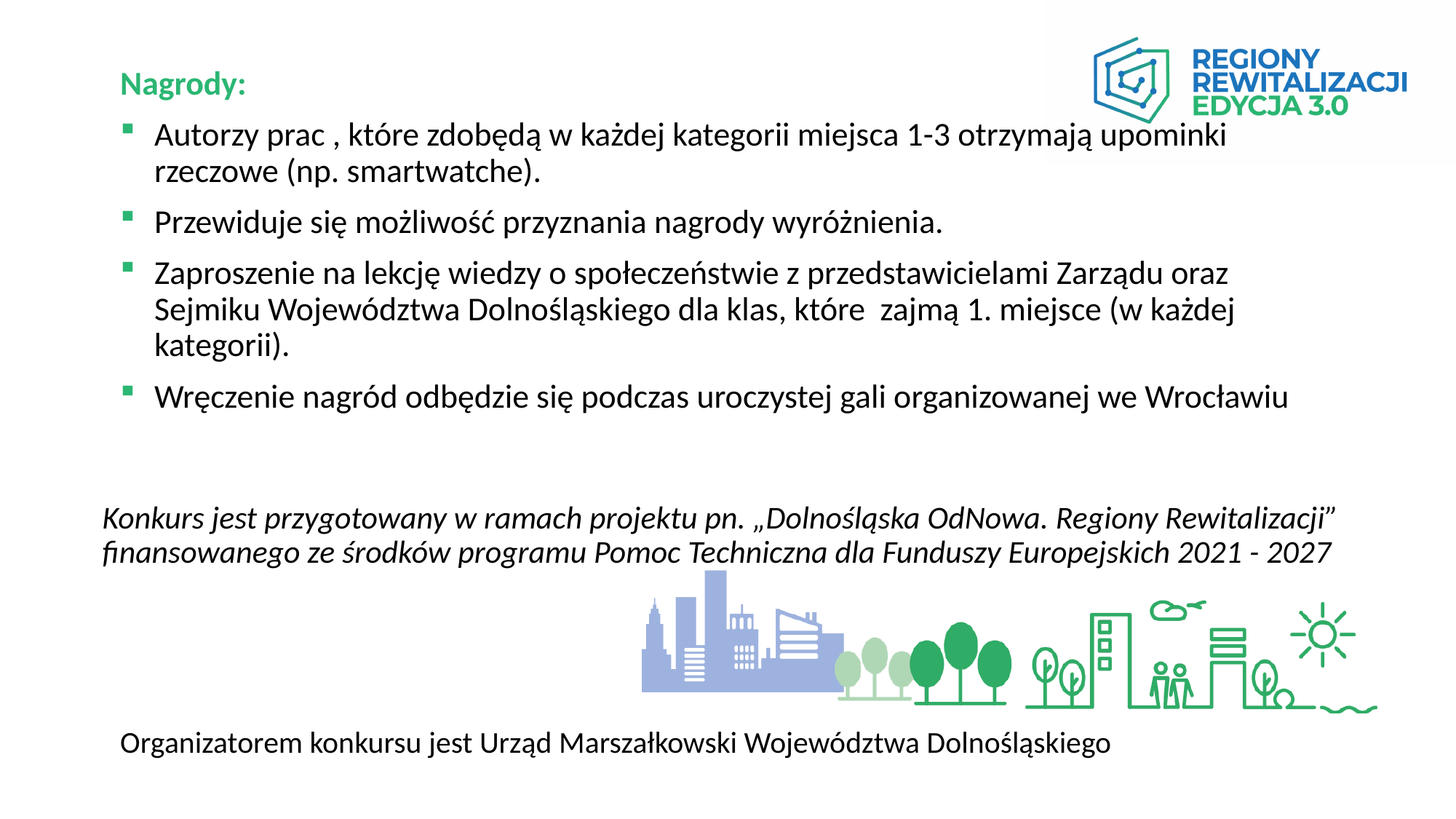

Nagrody:
Autorzy prac , które zdobędą w każdej kategorii miejsca 1-3 otrzymają upominki rzeczowe (np. smartwatche).
Przewiduje się możliwość przyznania nagrody wyróżnienia.
Zaproszenie na lekcję wiedzy o społeczeństwie z przedstawicielami Zarządu oraz Sejmiku Województwa Dolnośląskiego dla klas, które  zajmą 1. miejsce (w każdej kategorii).
Wręczenie nagród odbędzie się podczas uroczystej gali organizowanej we Wrocławiu
Konkurs jest przygotowany w ramach projektu pn. „Dolnośląska OdNowa. Regiony Rewitalizacji” finansowanego ze środków programu Pomoc Techniczna dla Funduszy Europejskich 2021 - 2027
# Organizatorem konkursu jest Urząd Marszałkowski Województwa Dolnośląskiego